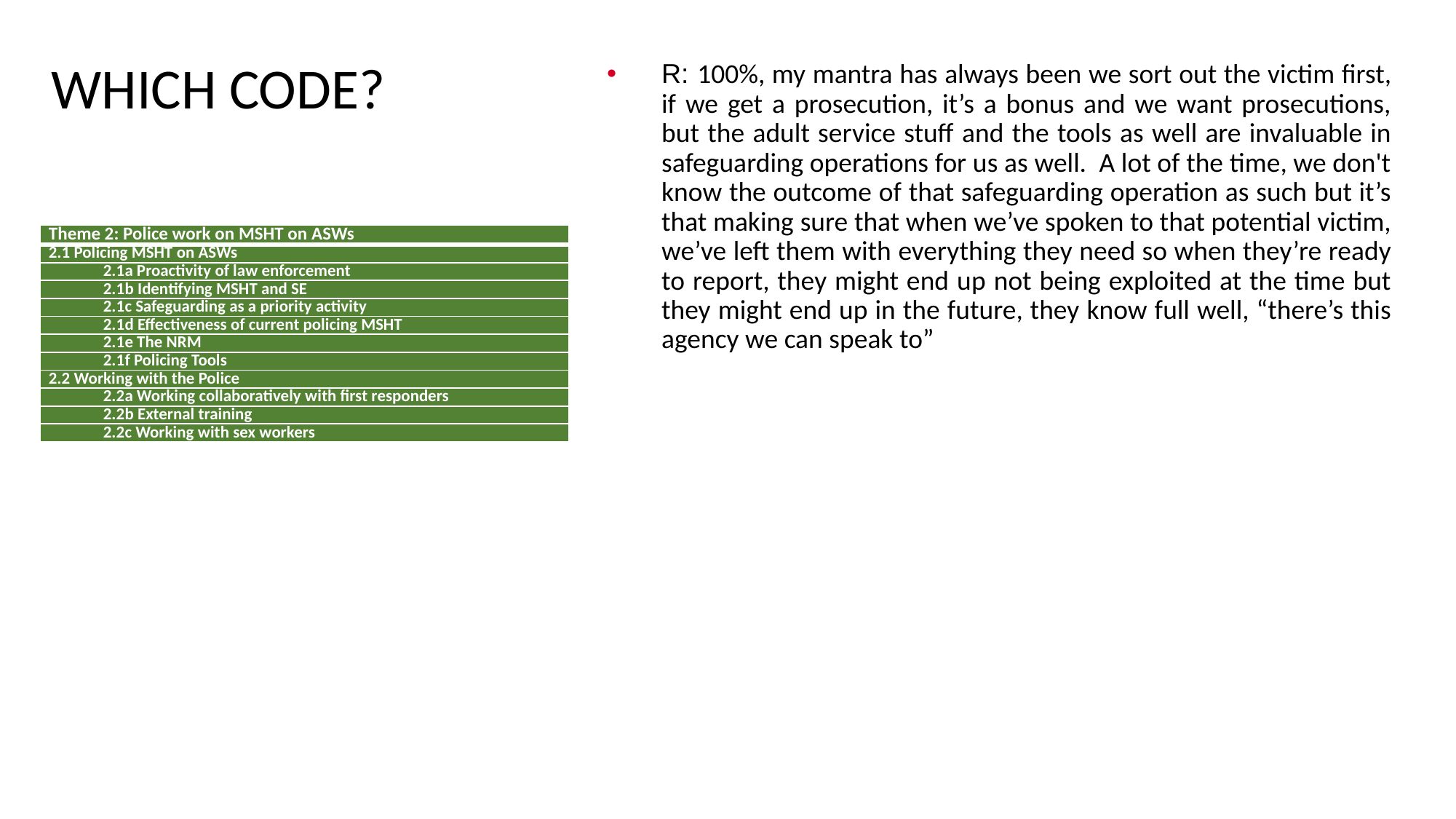

# Which code?
R: 100%, my mantra has always been we sort out the victim first, if we get a prosecution, it’s a bonus and we want prosecutions, but the adult service stuff and the tools as well are invaluable in safeguarding operations for us as well.  A lot of the time, we don't know the outcome of that safeguarding operation as such but it’s that making sure that when we’ve spoken to that potential victim, we’ve left them with everything they need so when they’re ready to report, they might end up not being exploited at the time but they might end up in the future, they know full well, “there’s this agency we can speak to”

| Theme 2: Police work on MSHT on ASWs |
| --- |
| 2.1 Policing MSHT on ASWs |
| 2.1a Proactivity of law enforcement |
| 2.1b Identifying MSHT and SE |
| 2.1c Safeguarding as a priority activity |
| 2.1d Effectiveness of current policing MSHT |
| 2.1e The NRM |
| 2.1f Policing Tools |
| 2.2 Working with the Police |
| 2.2a Working collaboratively with first responders |
| 2.2b External training |
| 2.2c Working with sex workers |